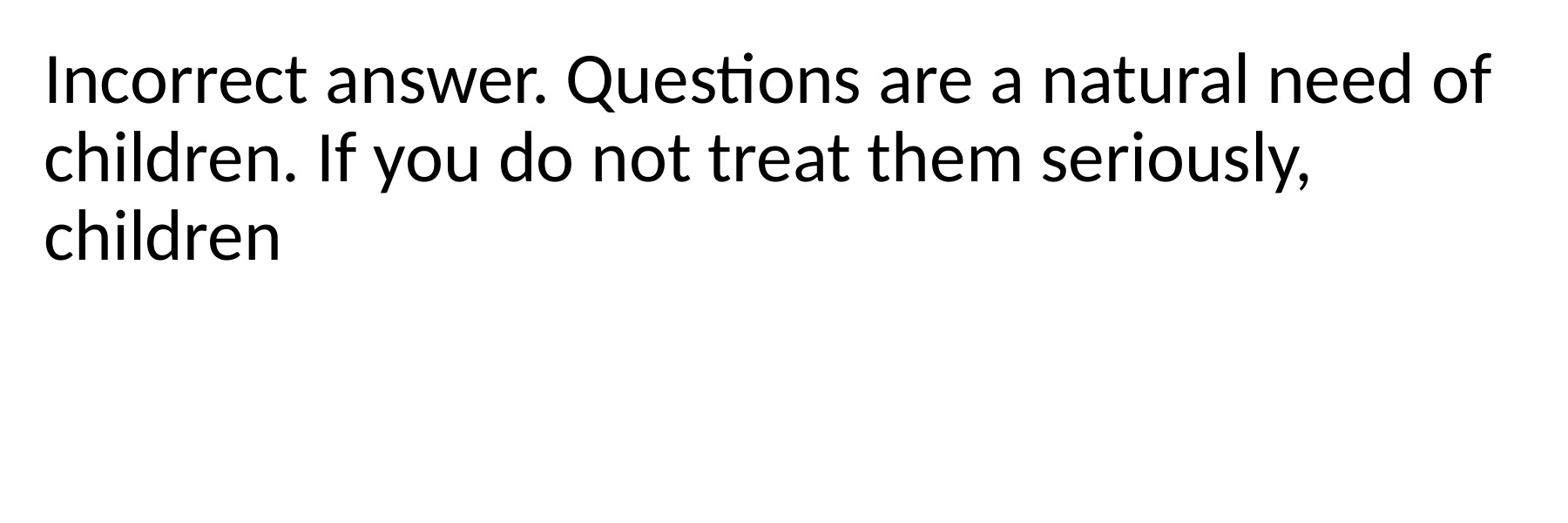

Incorrect answer. Questions are a natural need of children. If you do not treat them seriously, children